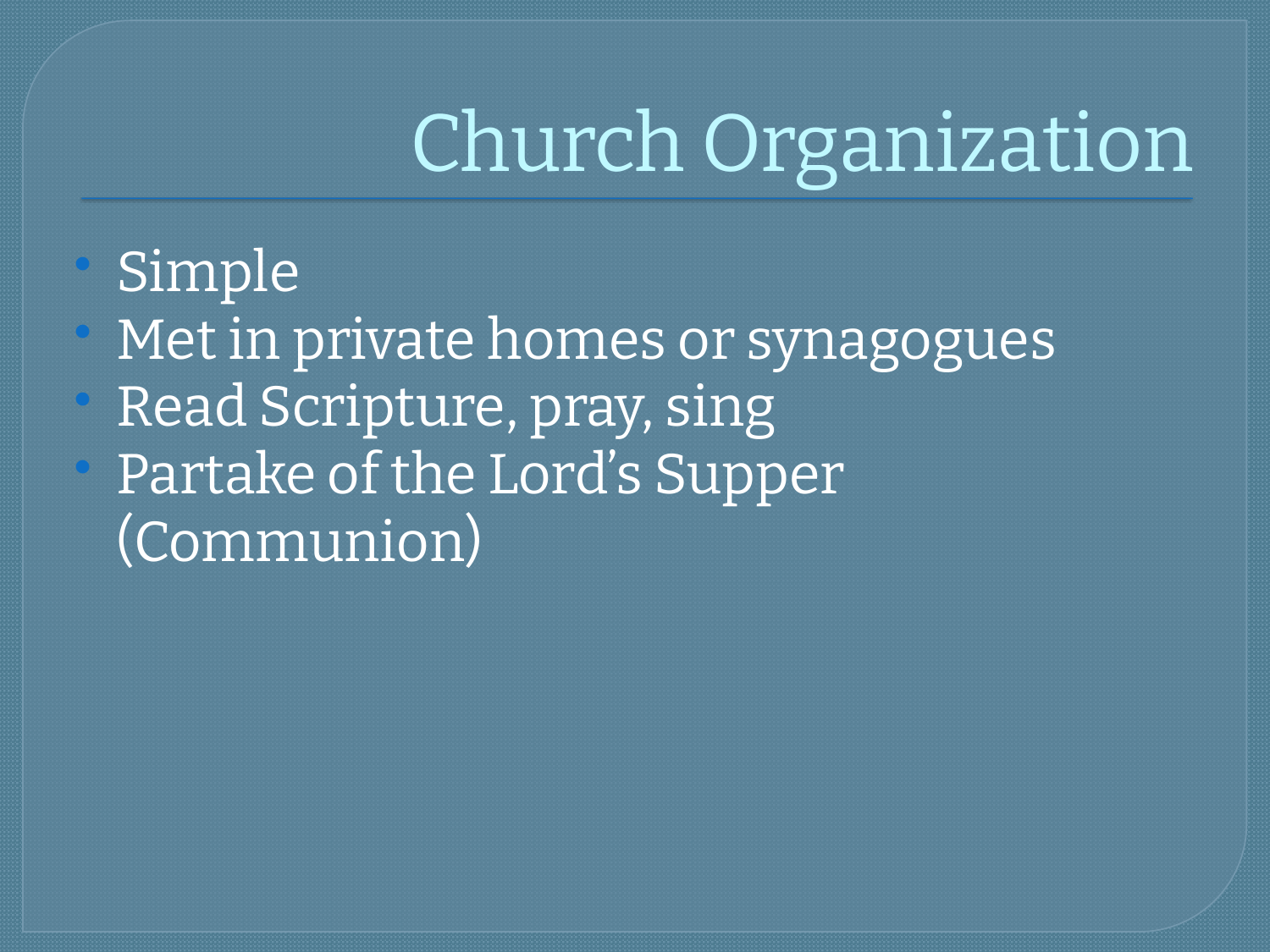

# Church Organization
Simple
Met in private homes or synagogues
Read Scripture, pray, sing
Partake of the Lord’s Supper (Communion)